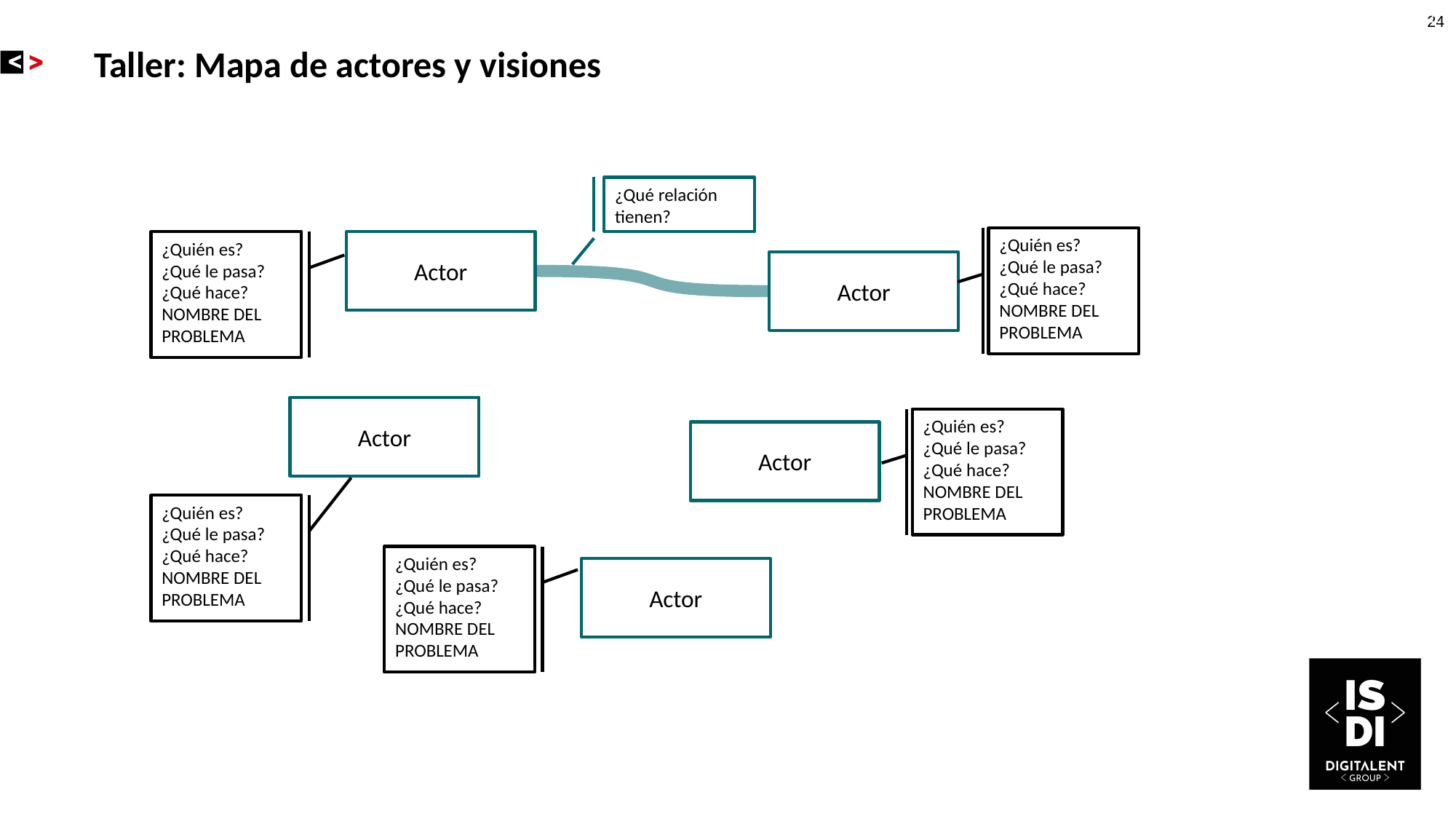

24
Taller: Mapa de actores y visiones
¿Qué relación tienen?
¿Quién es?
¿Qué le pasa?
¿Qué hace?
NOMBRE DEL PROBLEMA
Actor
¿Quién es?
¿Qué le pasa?
¿Qué hace?
NOMBRE DEL PROBLEMA
Actor
Actor
¿Quién es?
¿Qué le pasa?
¿Qué hace?
NOMBRE DEL PROBLEMA
Actor
¿Quién es?
¿Qué le pasa?
¿Qué hace?
NOMBRE DEL PROBLEMA
¿Quién es?
¿Qué le pasa?
¿Qué hace?
NOMBRE DEL PROBLEMA
Actor